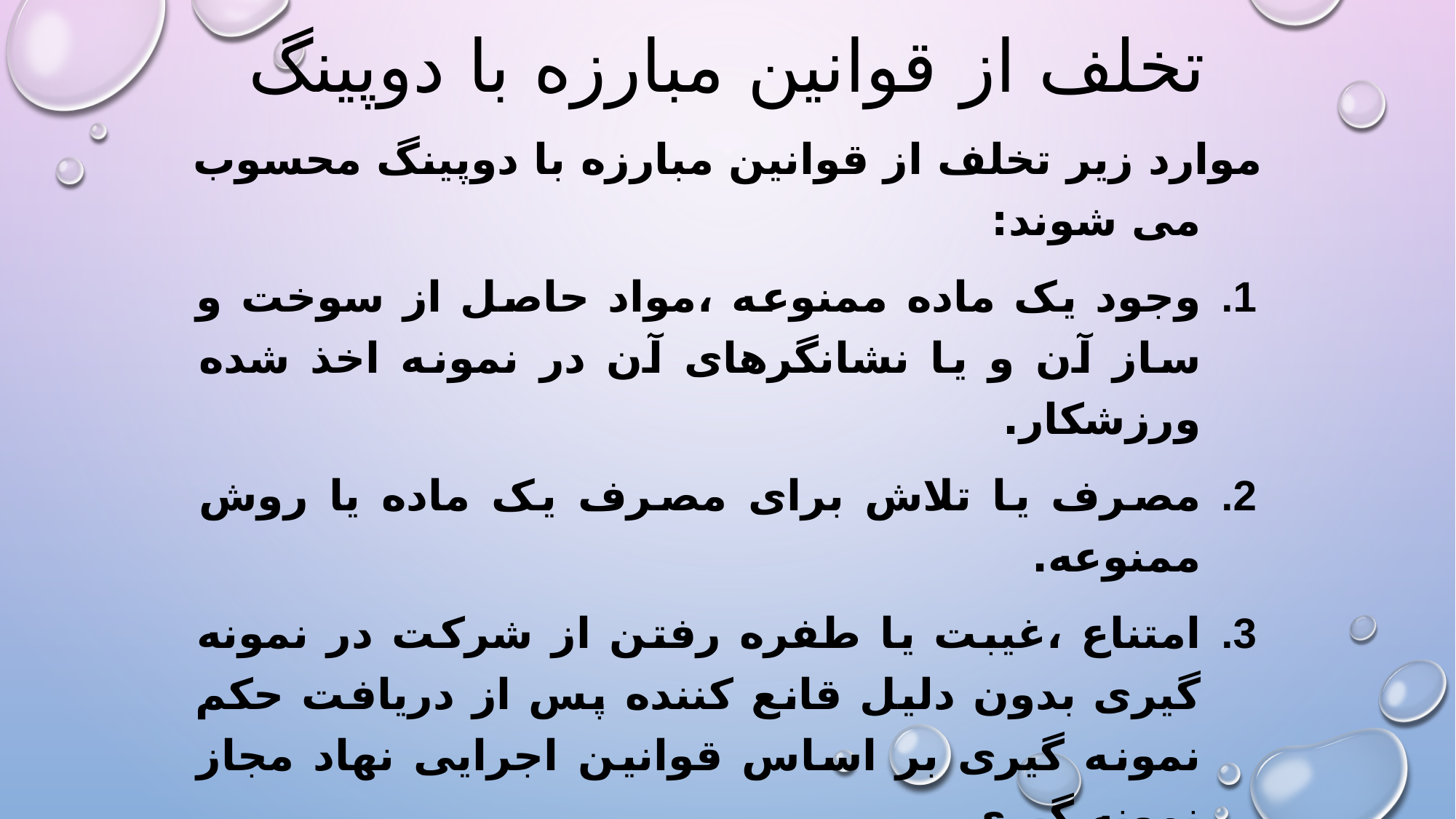

# تخلف از قوانین مبارزه با دوپینگ
موارد زیر تخلف از قوانین مبارزه با دوپینگ محسوب می شوند:
وجود یک ماده ممنوعه ،مواد حاصل از سوخت و ساز آن و یا نشانگرهای آن در نمونه اخذ شده ورزشکار.
مصرف یا تلاش برای مصرف یک ماده یا روش ممنوعه.
امتناع ،غیبت یا طفره رفتن از شرکت در نمونه گیری بدون دلیل قانع کننده پس از دریافت حکم نمونه گیری بر اساس قوانین اجرایی نهاد مجاز نمونه گیری.
در اختیار قرار ندادن اطلاعات لازم در مورد محل حضور ورزشکار جهت نمونه گیری خارج از مسابقات.